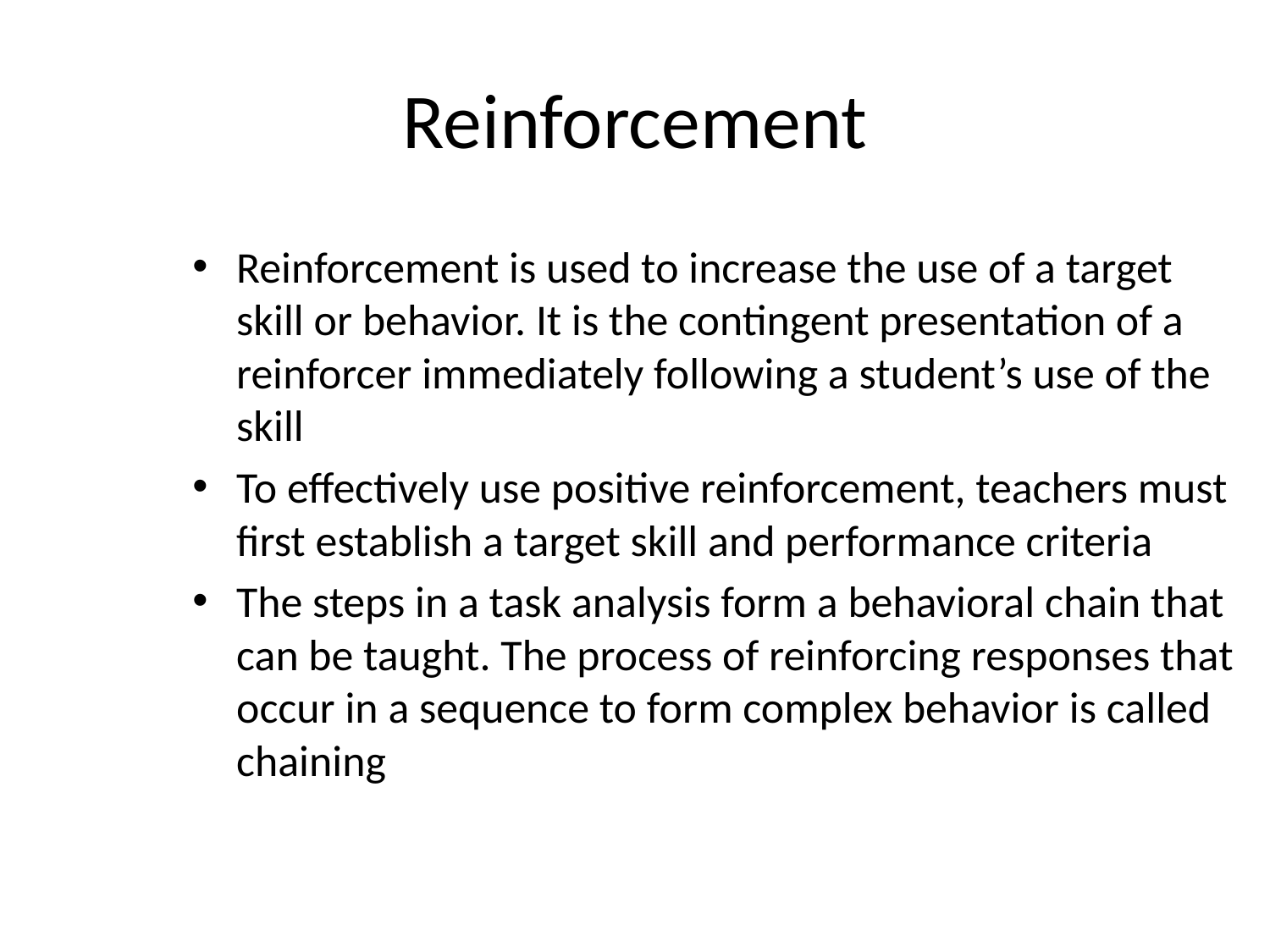

# Reinforcement
Reinforcement is used to increase the use of a target skill or behavior. It is the contingent presentation of a reinforcer immediately following a student’s use of the skill
To effectively use positive reinforcement, teachers must first establish a target skill and performance criteria
The steps in a task analysis form a behavioral chain that can be taught. The process of reinforcing responses that occur in a sequence to form complex behavior is called chaining